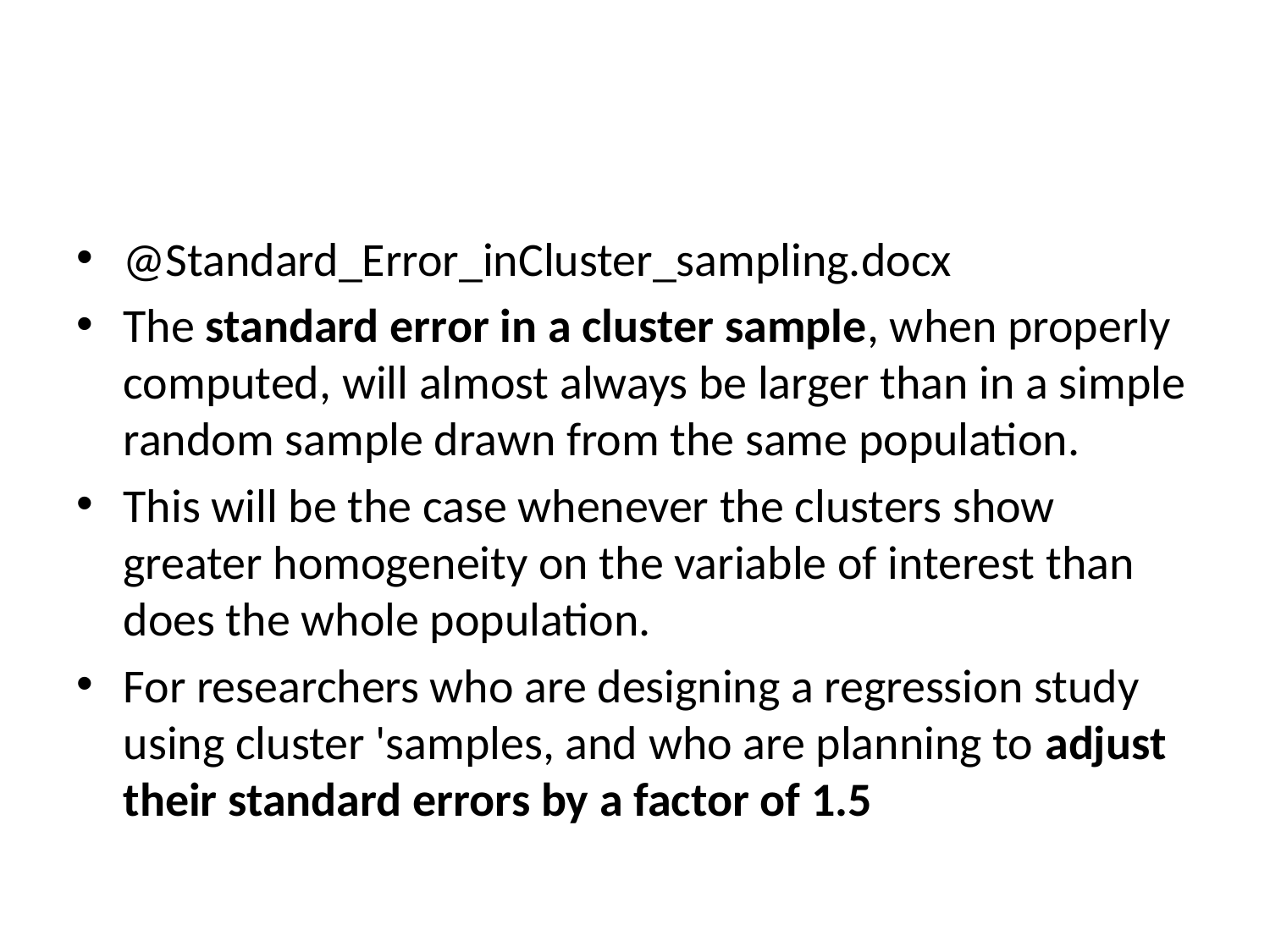

#
@Standard_Error_inCluster_sampling.docx
The standard error in a cluster sample, when properly computed, will almost always be larger than in a simple random sample drawn from the same population.
This will be the case whenever the clusters show greater homogeneity on the variable of interest than does the whole population.
For researchers who are designing a regression study using cluster 'samples, and who are planning to adjust their standard errors by a factor of 1.5